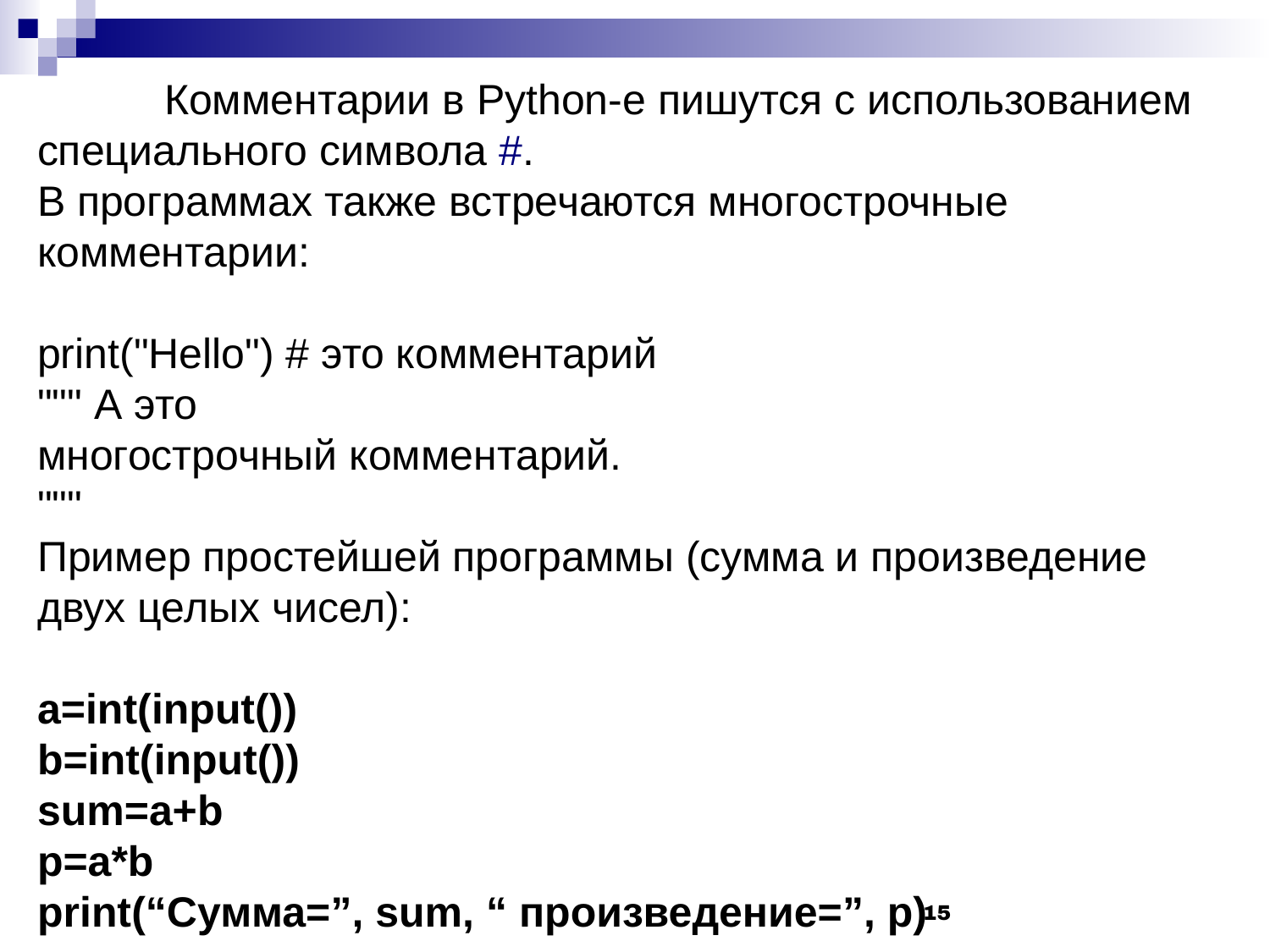

Комментарии в Python-е пишутся с использованием специального символа #.
В программах также встречаются многострочные комментарии:

print("Hello") # это комментарий
""" А это
многострочный комментарий.
"""
Пример простейшей программы (сумма и произведение двух целых чисел):

a=int(input())
b=int(input())
sum=a+b
p=a*b
рrint(“Сумма=”, sum, “ произведение=”, p)

15